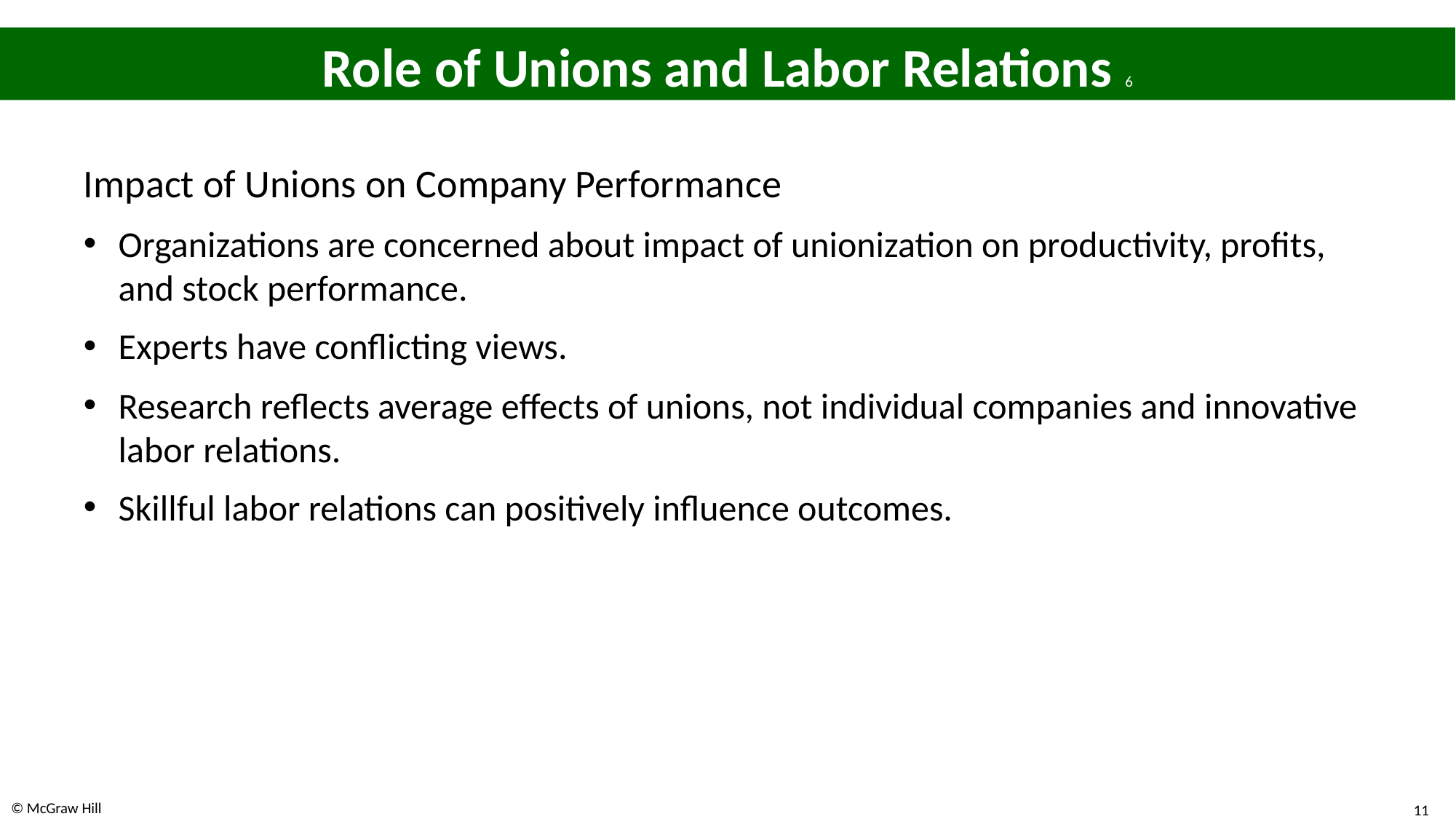

# Role of Unions and Labor Relations 6
Impact of Unions on Company Performance
Organizations are concerned about impact of unionization on productivity, profits, and stock performance.
Experts have conflicting views.
Research reflects average effects of unions, not individual companies and innovative labor relations.
Skillful labor relations can positively influence outcomes.